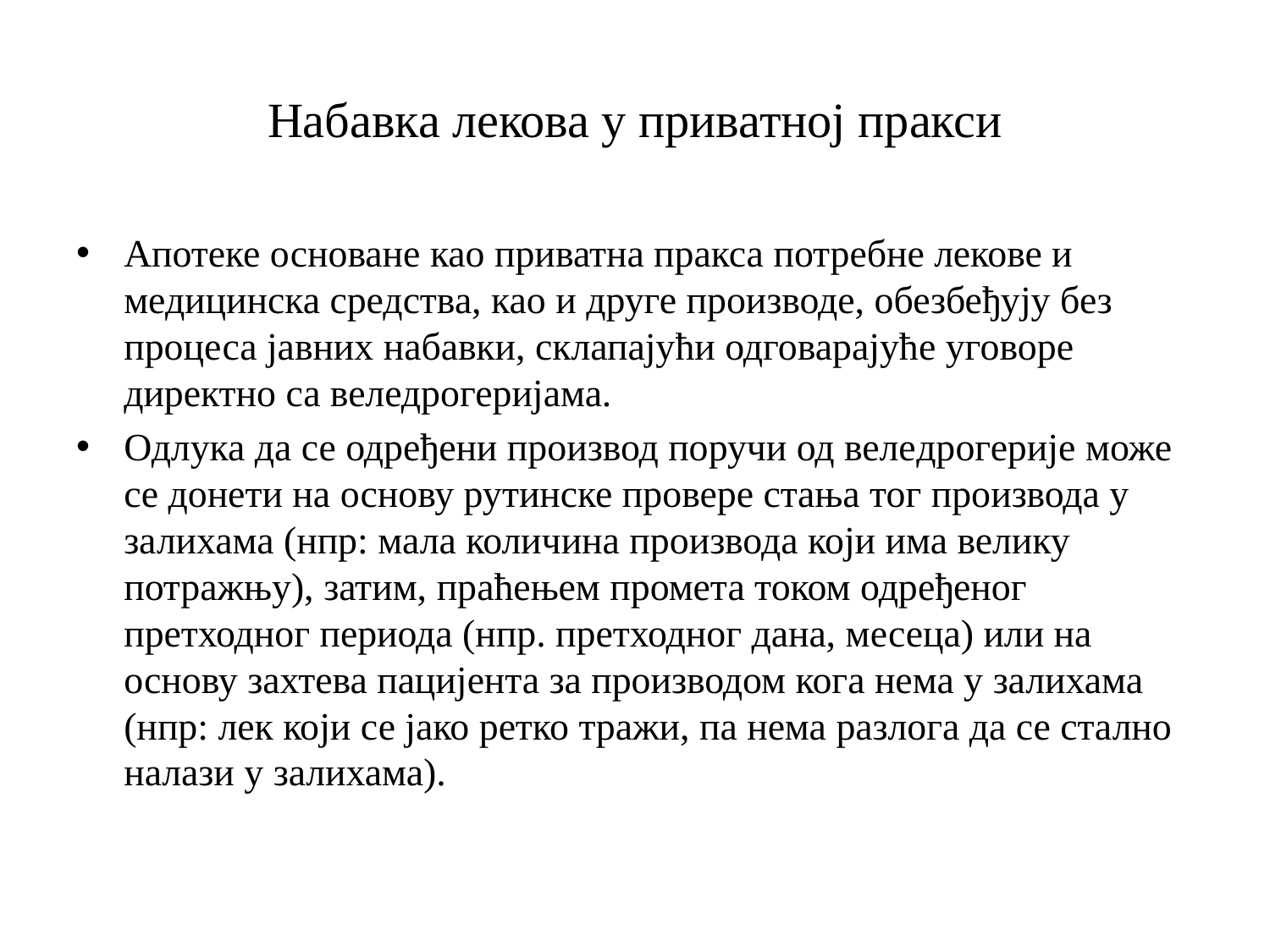

# Набавка лекова у приватној пракси
Апотеке основане као приватна пракса потребне лекове и медицинска средства, као и друге производе, обезбеђују без процеса јавних набавки, склапајући одговарајуће уговоре директно са веледрогеријама.
Одлука да се одређени производ поручи од веледрогерије може се донети на основу рутинске провере стања тог производа у залихама (нпр: мала количина производа који има велику потражњу), затим, праћењем промета током одређеног претходног периода (нпр. претходног дана, месеца) или на основу захтева пацијента за производом кога нема у залихама (нпр: лек који се јако ретко тражи, па нема разлога да се стално налази у залихама).